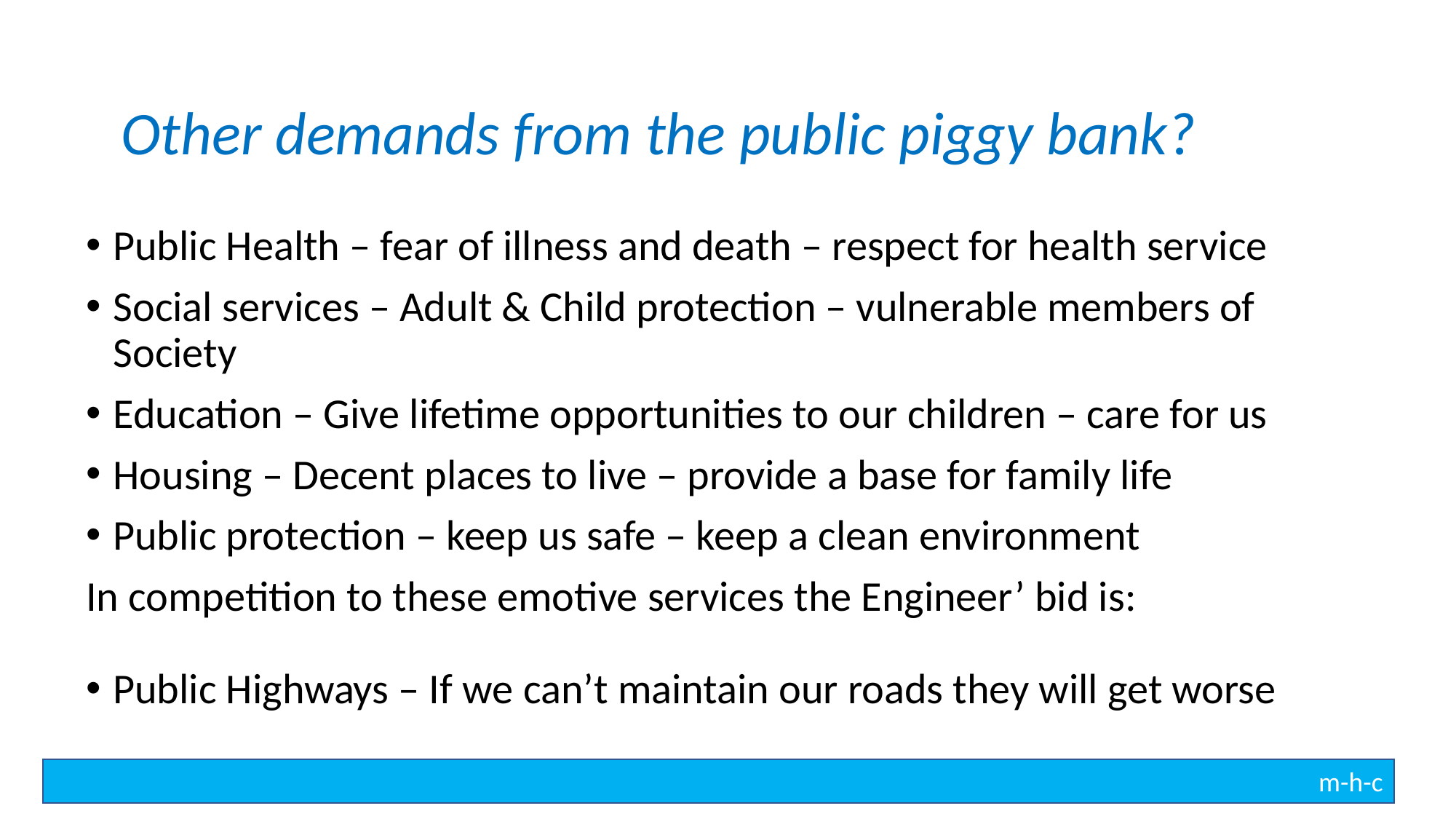

Other demands from the public piggy bank?
Public Health – fear of illness and death – respect for health service
Social services – Adult & Child protection – vulnerable members of Society
Education – Give lifetime opportunities to our children – care for us
Housing – Decent places to live – provide a base for family life
Public protection – keep us safe – keep a clean environment
In competition to these emotive services the Engineer’ bid is:

Public Highways – If we can’t maintain our roads they will get worse

m-h-c